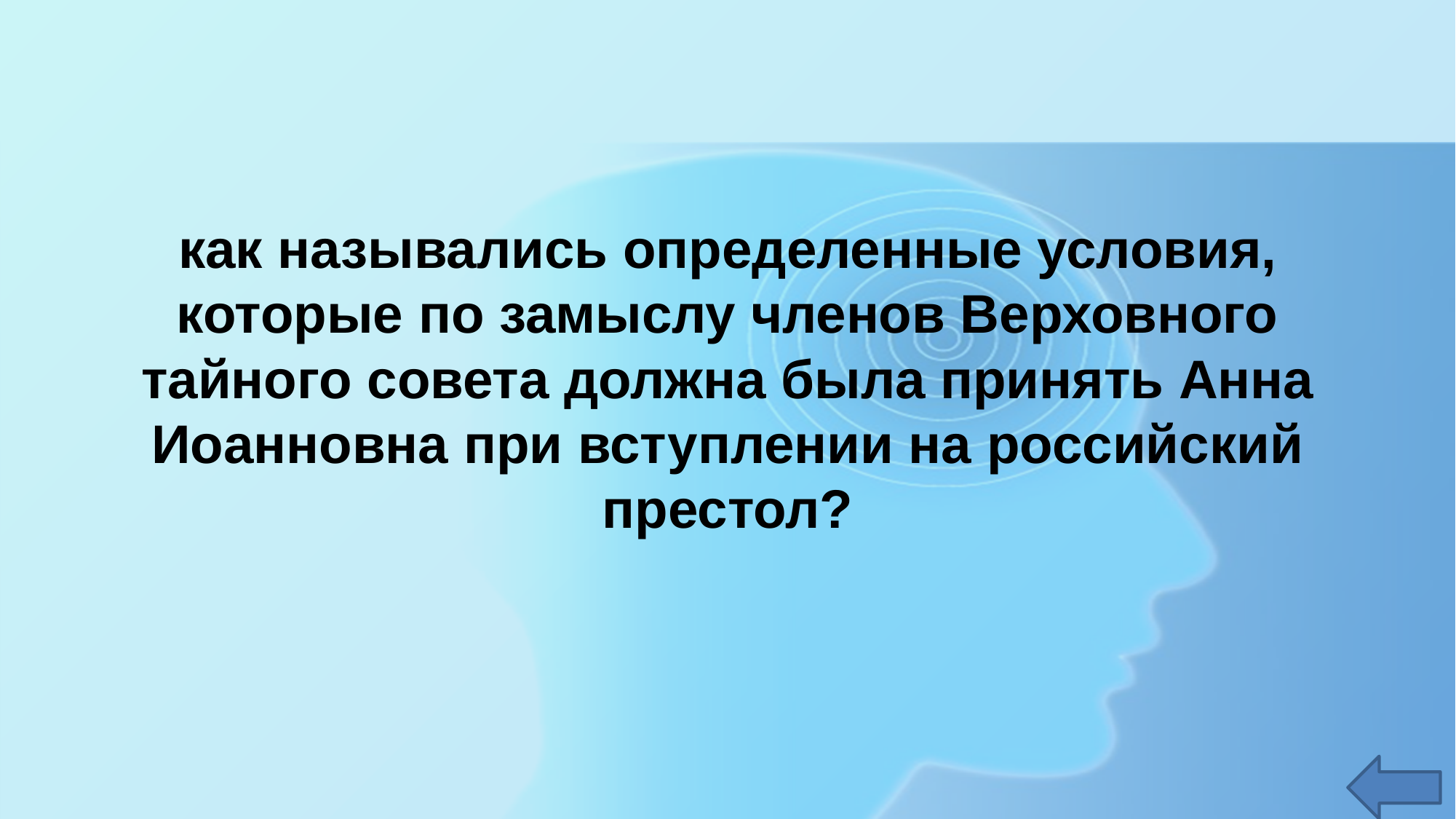

# как назывались определенные условия, которые по замыслу членов Верховного тайного совета должна была принять Анна Иоанновна при вступлении на российский престол?